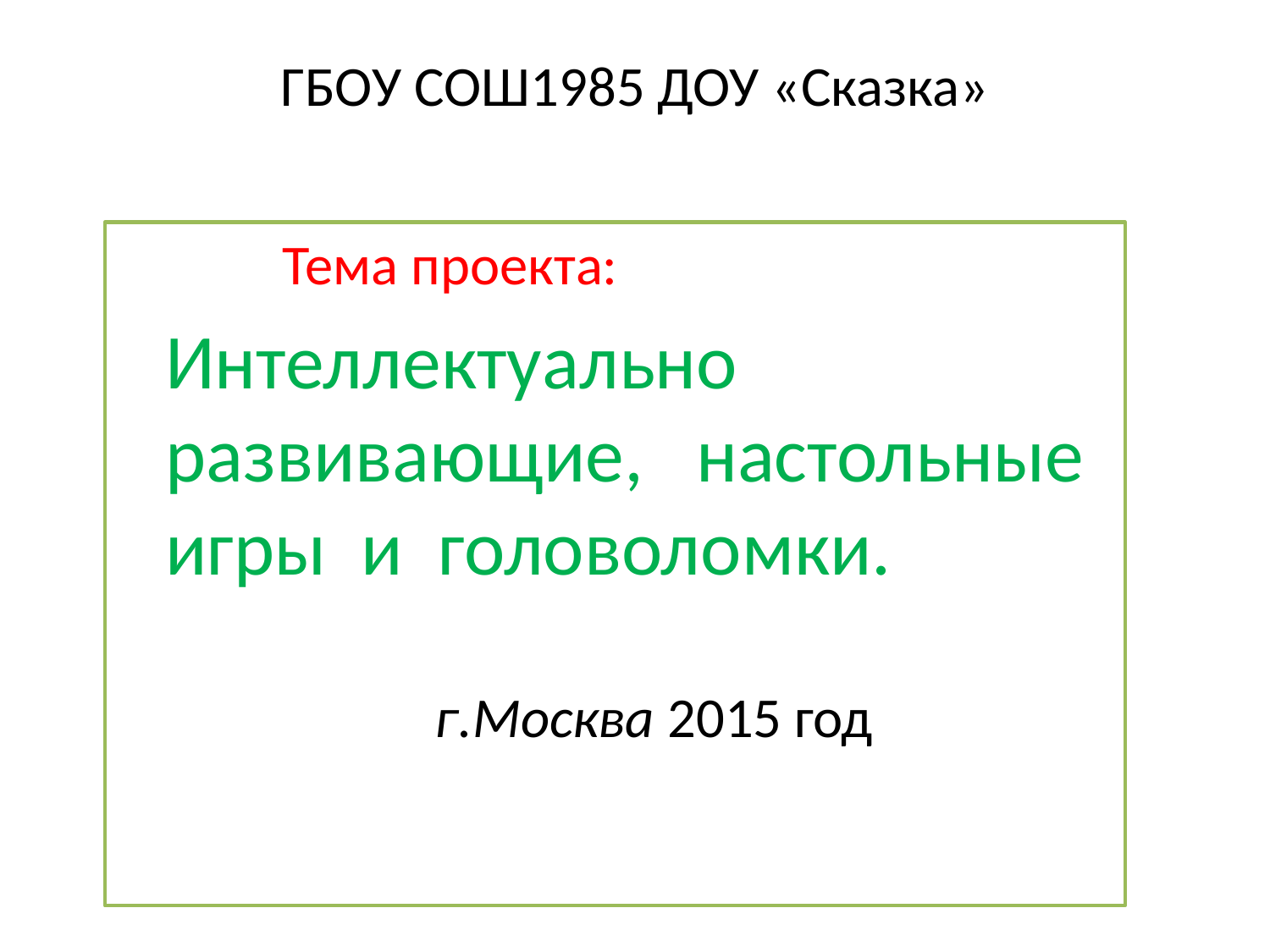

# ГБОУ СОШ1985 ДОУ «Сказка»
             Тема проекта:
     Интеллектуально развивающие,   настольные игры  и  головоломки.

                         г.Москва 2015 год